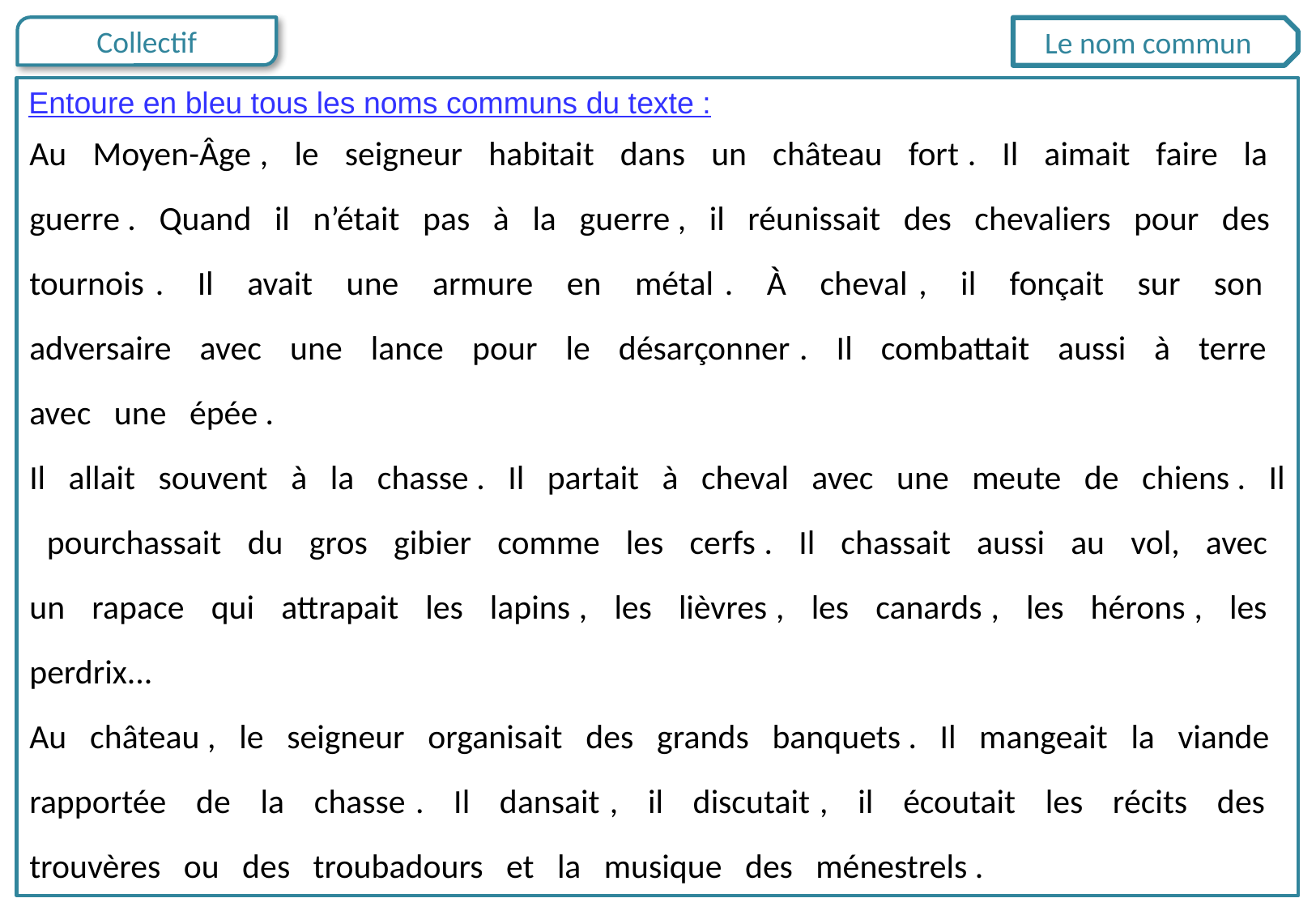

Le nom commun
Entoure en bleu tous les noms communs du texte :
Au   Moyen-Âge ,   le   seigneur   habitait   dans   un   château   fort .   Il   aimait   faire   la   guerre .   Quand   il   n’était   pas   à   la   guerre ,   il   réunissait   des   chevaliers   pour   des   tournois .   Il   avait   une   armure   en   métal .   À   cheval ,   il   fonçait   sur   son   adversaire   avec   une   lance   pour   le   désarçonner .   Il   combattait   aussi   à   terre   avec   une   épée .
Il   allait   souvent   à   la   chasse .   Il   partait   à   cheval   avec   une   meute   de   chiens .   Il   pourchassait   du   gros   gibier   comme   les   cerfs .   Il   chassait   aussi   au   vol,   avec   un   rapace   qui   attrapait   les   lapins ,   les   lièvres ,   les   canards ,   les   hérons ,   les   perdrix...
Au   château ,   le   seigneur   organisait   des   grands   banquets .   Il   mangeait   la   viande   rapportée   de   la   chasse .   Il   dansait ,   il   discutait ,   il   écoutait   les   récits   des   trouvères   ou   des   troubadours   et   la   musique   des   ménestrels .